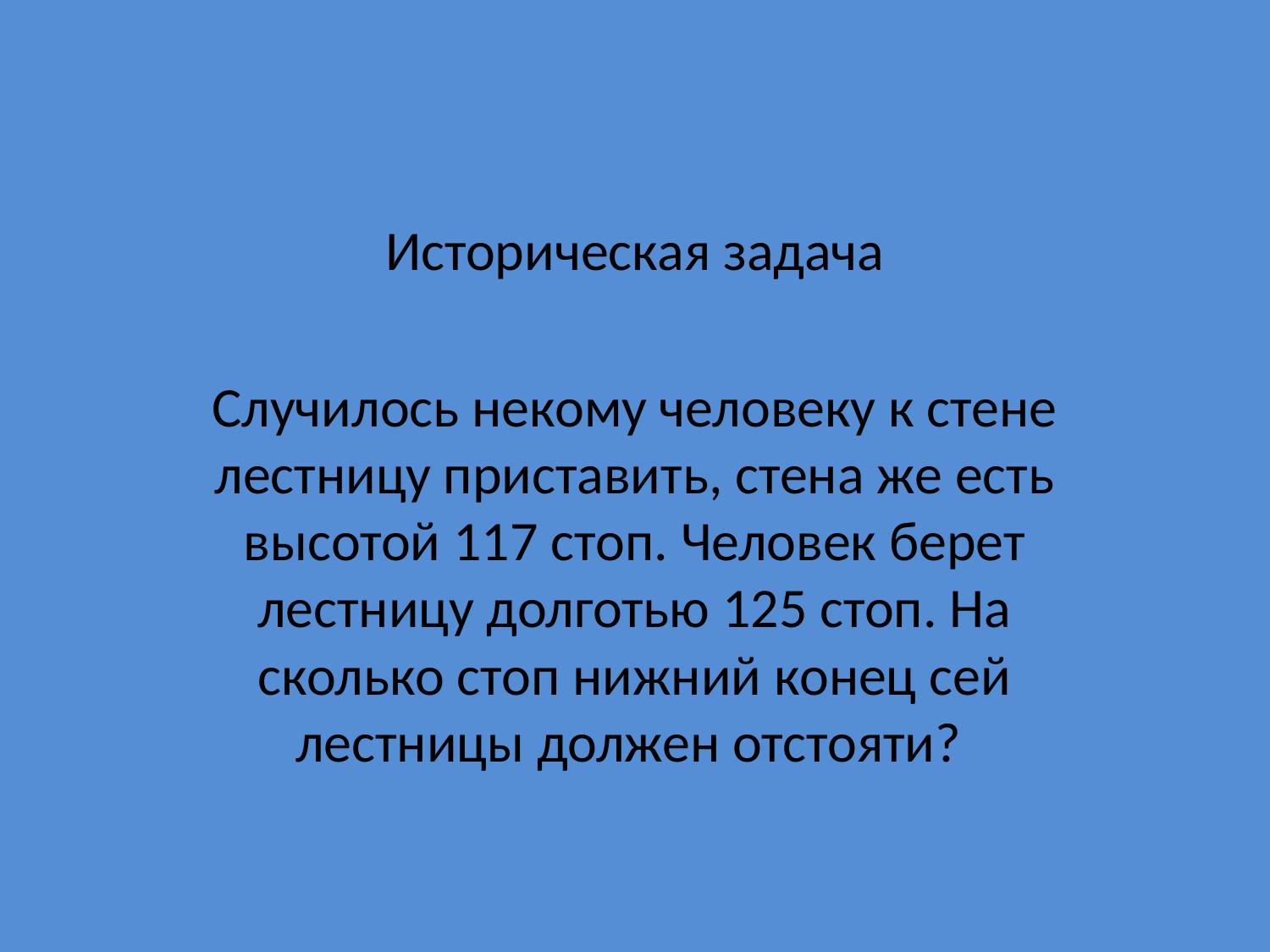

Историческая задача

Случилось некому человеку к стене лестницу приставить, стена же есть высотой 117 стоп. Человек берет лестницу долготью 125 стоп. На сколько стоп нижний конец сей лестницы должен отстояти?